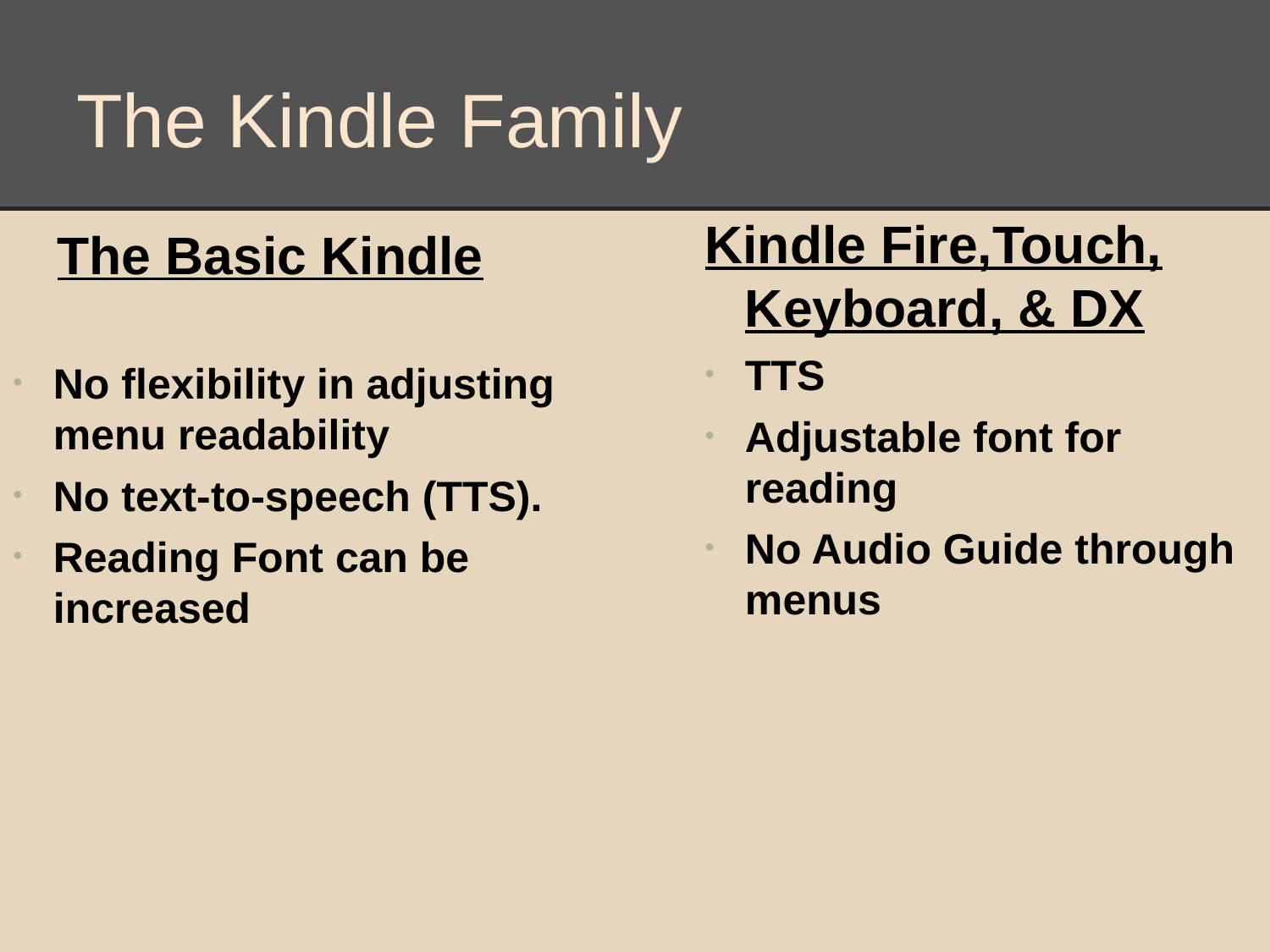

# The Kindle Family
Kindle Fire,Touch, Keyboard, & DX
TTS
Adjustable font for reading
No Audio Guide through menus
The Basic Kindle

No flexibility in adjusting menu readability
No text-to-speech (TTS).
Reading Font can be increased